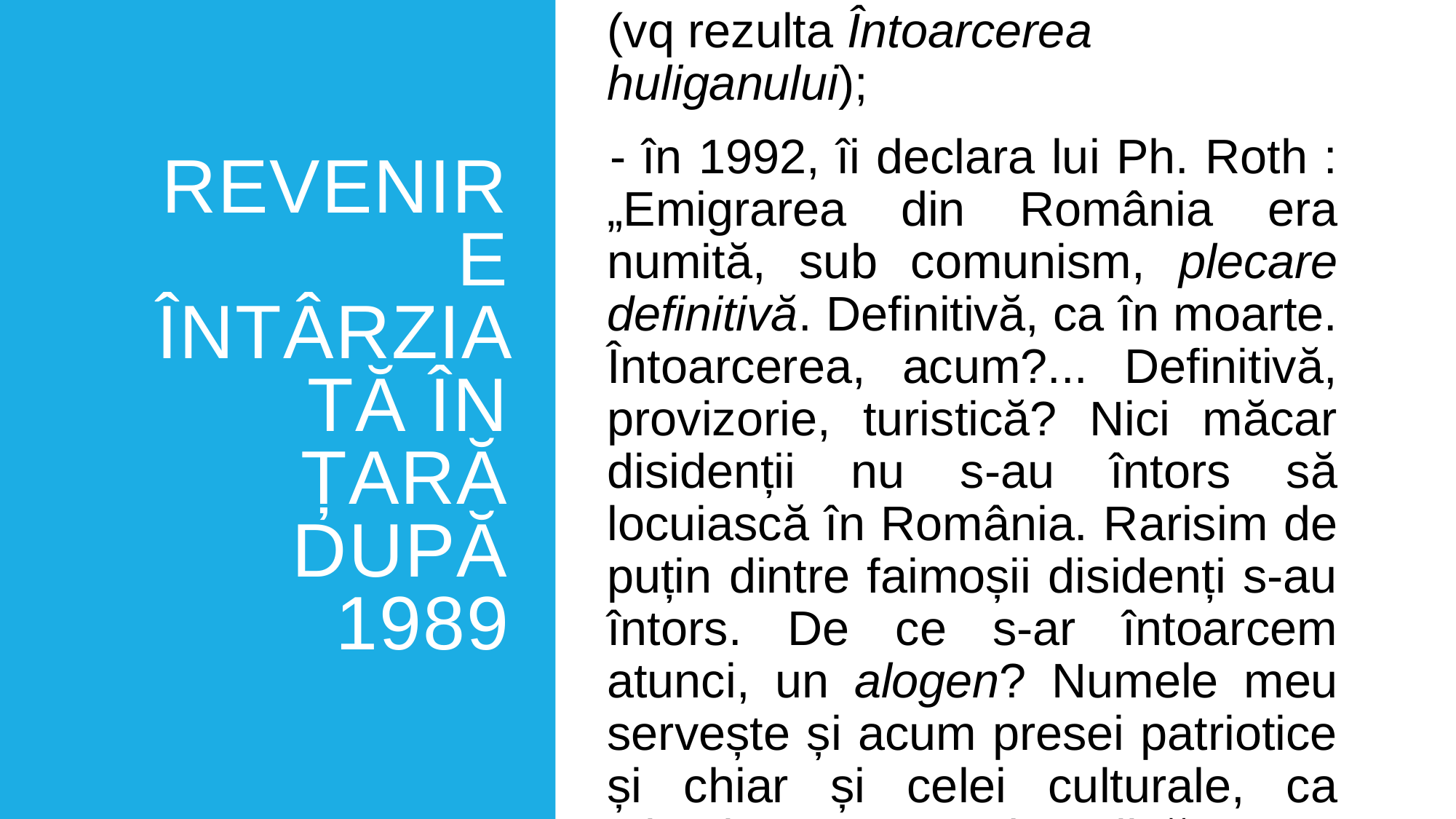

# Revenire întârziată în țară după 1989
- revine în România abia în 1997 (vq rezulta Întoarcerea huliganului);
- în 1992, îi declara lui Ph. Roth : „Emigrarea din România era numită, sub comunism, plecare definitivă. Definitivă, ca în moarte. Întoarcerea, acum?... Definitivă, provizorie, turistică? Nici măcar disidenții nu s-au întors să locuiască în România. Rarisim de puțin dintre faimoșii disidenți s-au întors. De ce s-ar întoarcem atunci, un alogen? Numele meu servește și acum presei patriotice și chiar și celei culturale, ca stimulent pentru adrenalină.”